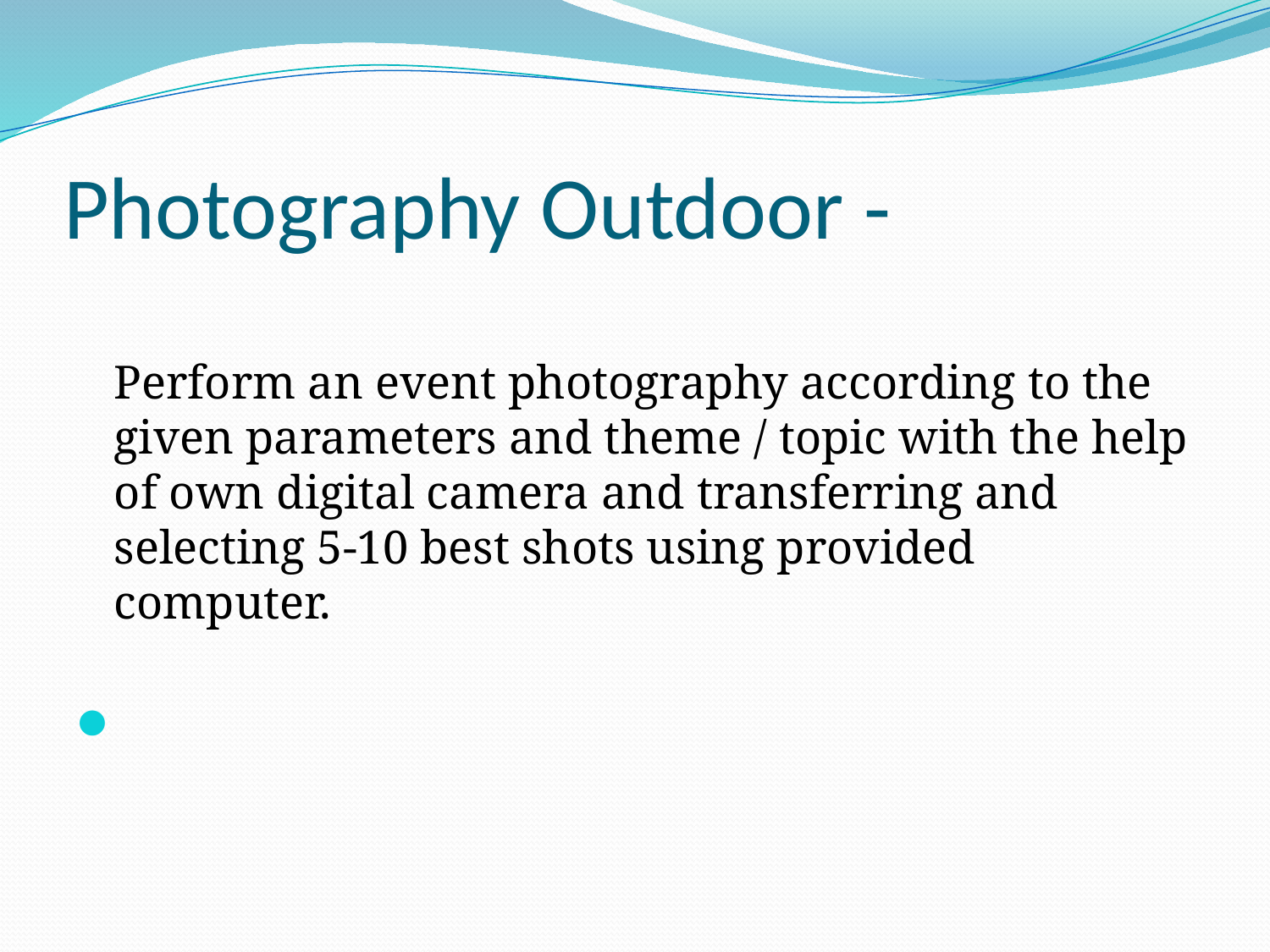

# Photography Outdoor -
	Perform an event photography according to the given parameters and theme / topic with the help of own digital camera and transferring and selecting 5-10 best shots using provided computer.